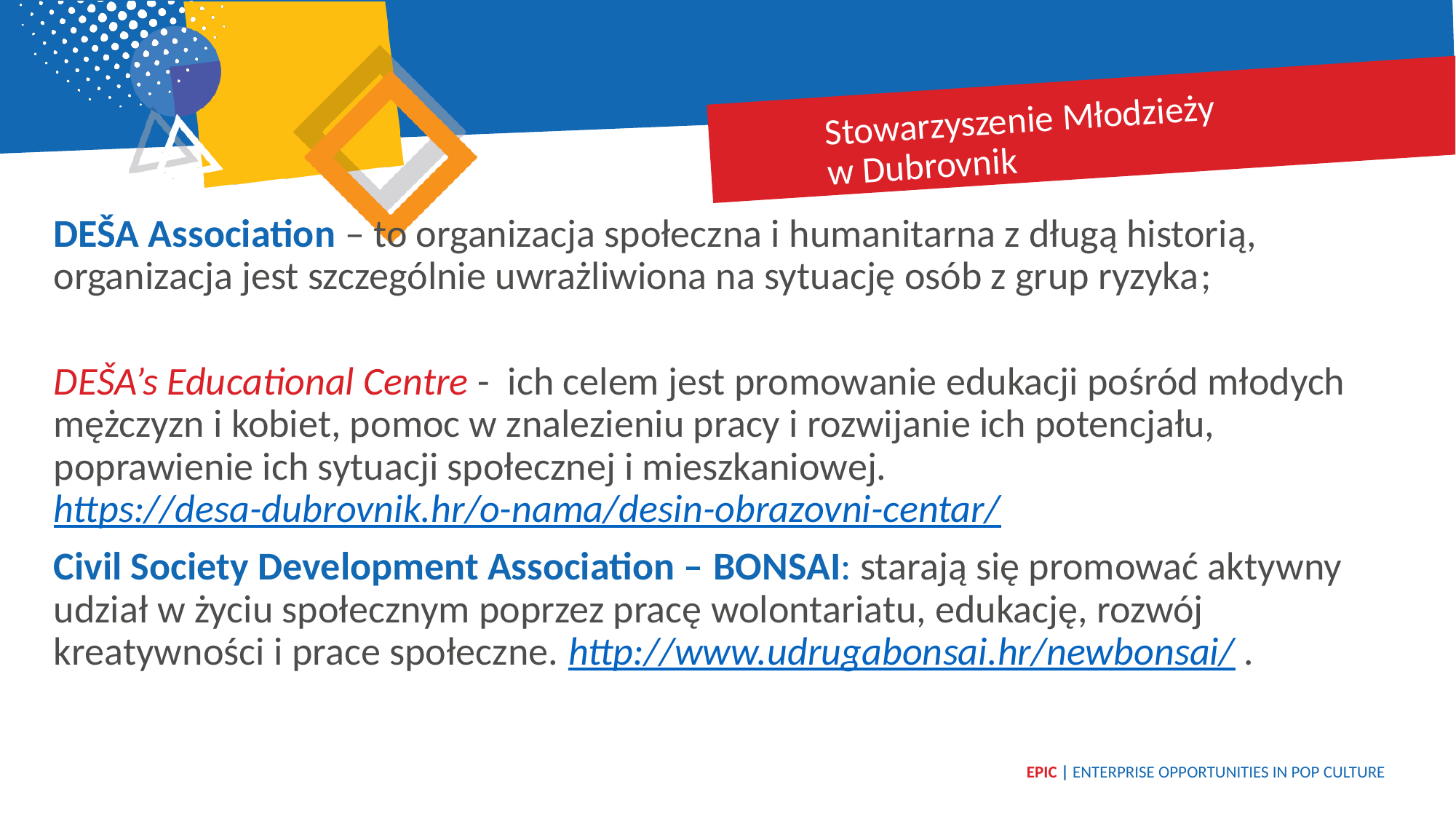

Stowarzyszenie Młodzieży
w Dubrovnik

DEŠA Association – to organizacja społeczna i humanitarna z długą historią, organizacja jest szczególnie uwrażliwiona na sytuację osób z grup ryzyka;
DEŠA’s Educational Centre -  ich celem jest promowanie edukacji pośród młodych mężczyzn i kobiet, pomoc w znalezieniu pracy i rozwijanie ich potencjału, poprawienie ich sytuacji społecznej i mieszkaniowej. https://desa-dubrovnik.hr/o-nama/desin-obrazovni-centar/
Civil Society Development Association – BONSAI: starają się promować aktywny udział w życiu społecznym poprzez pracę wolontariatu, edukację, rozwój kreatywności i prace społeczne. http://www.udrugabonsai.hr/newbonsai/ .